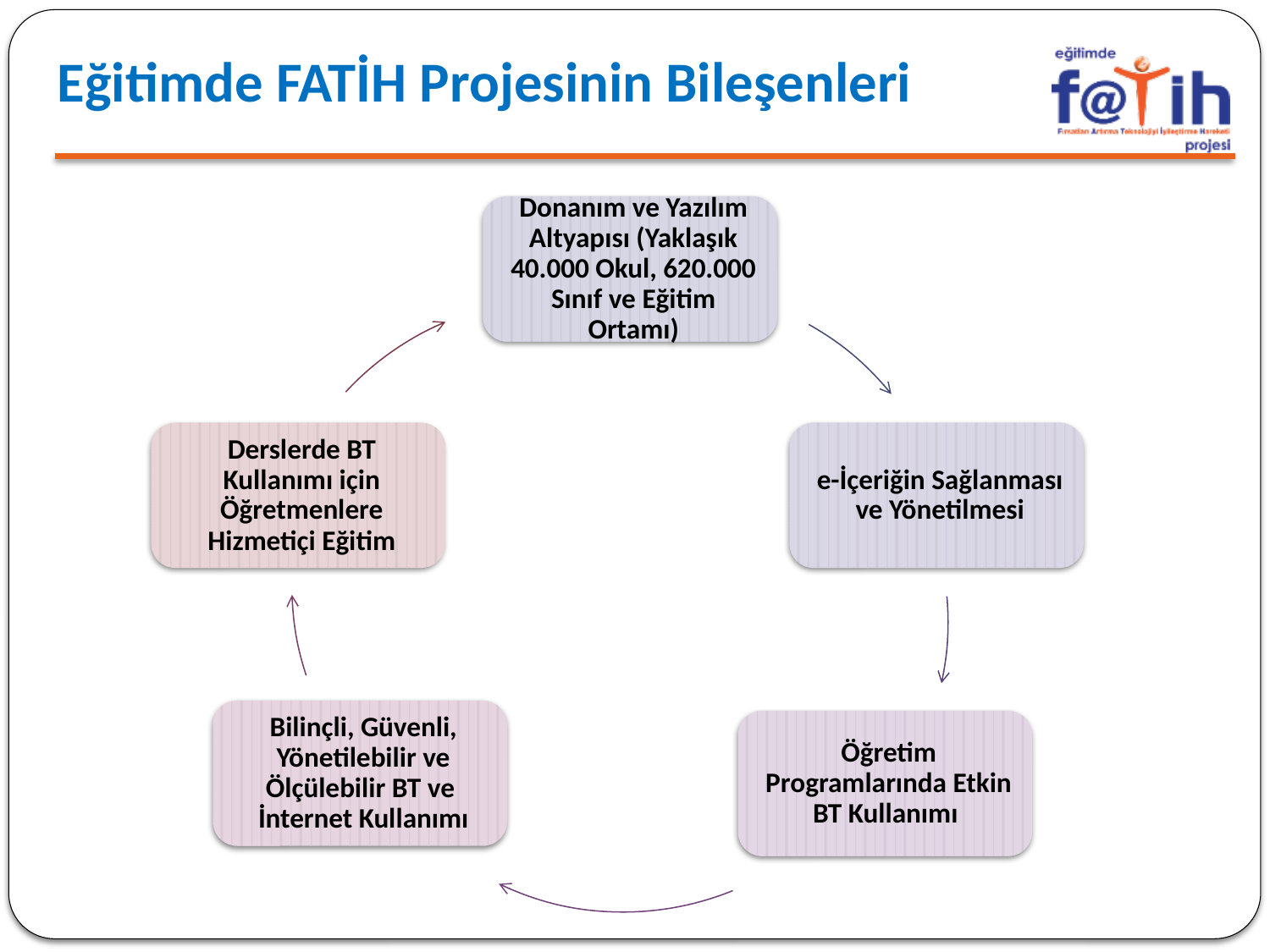

Eğitimde FATİH Projesinin Bileşenleri
Donanım ve Yazılım Altyapısı (Yaklaşık 40.000 Okul, 620.000 Sınıf ve Eğitim Ortamı)
e-İçeriğin Sağlanması ve Yönetilmesi
Öğretim Programlarında Etkin BT Kullanımı
Bilinçli, Güvenli, Yönetilebilir ve Ölçülebilir BT ve  İnternet Kullanımı
Derslerde BT Kullanımı için Öğretmenlere Hizmetiçi Eğitim